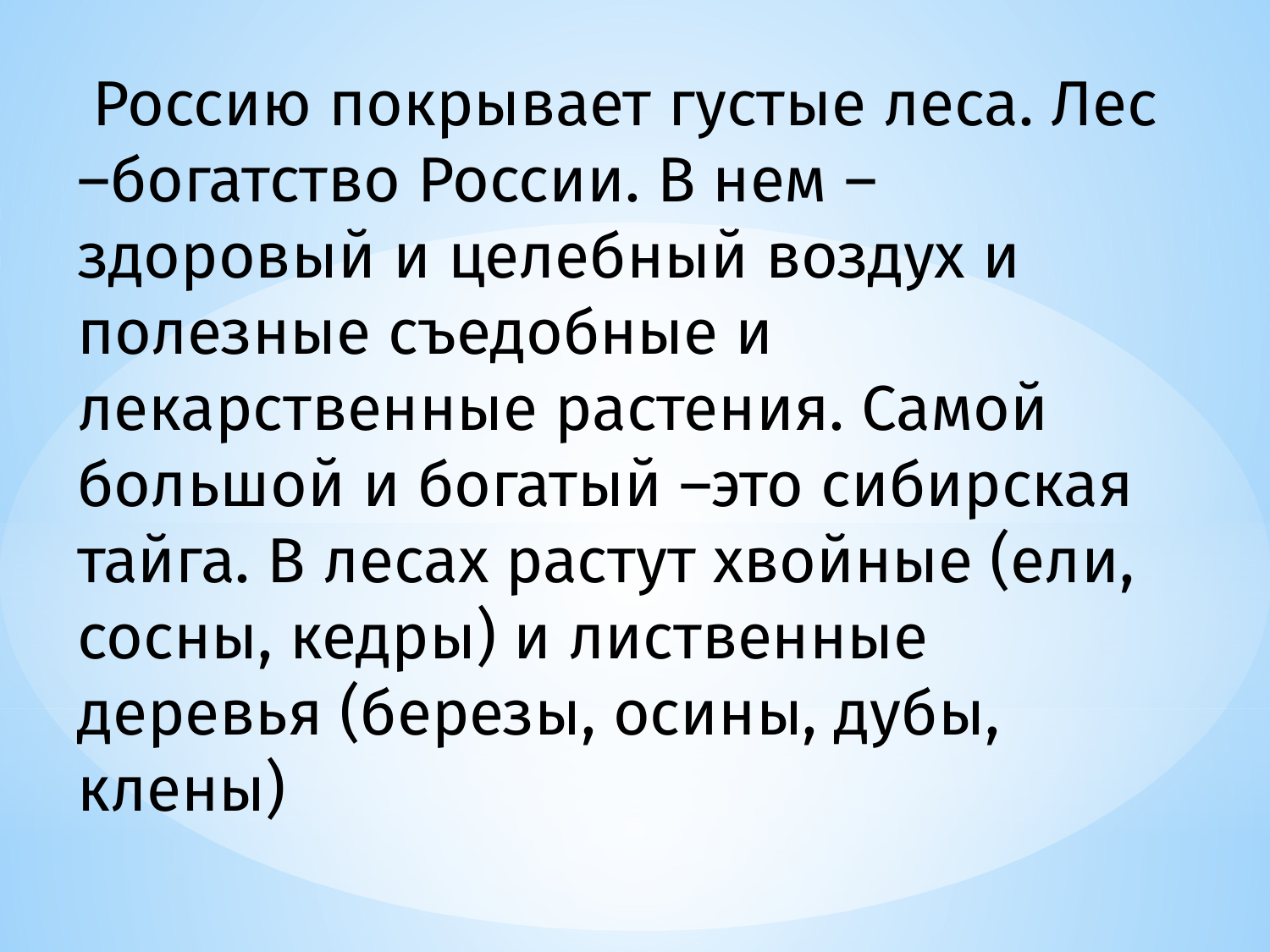

Россию покрывает густые леса. Лес –богатство России. В нем – здоровый и целебный воздух и полезные съедобные и лекарственные растения. Самой большой и богатый –это сибирская тайга. В лесах растут хвойные (ели, сосны, кедры) и лиственные деревья (березы, осины, дубы, клены)
#